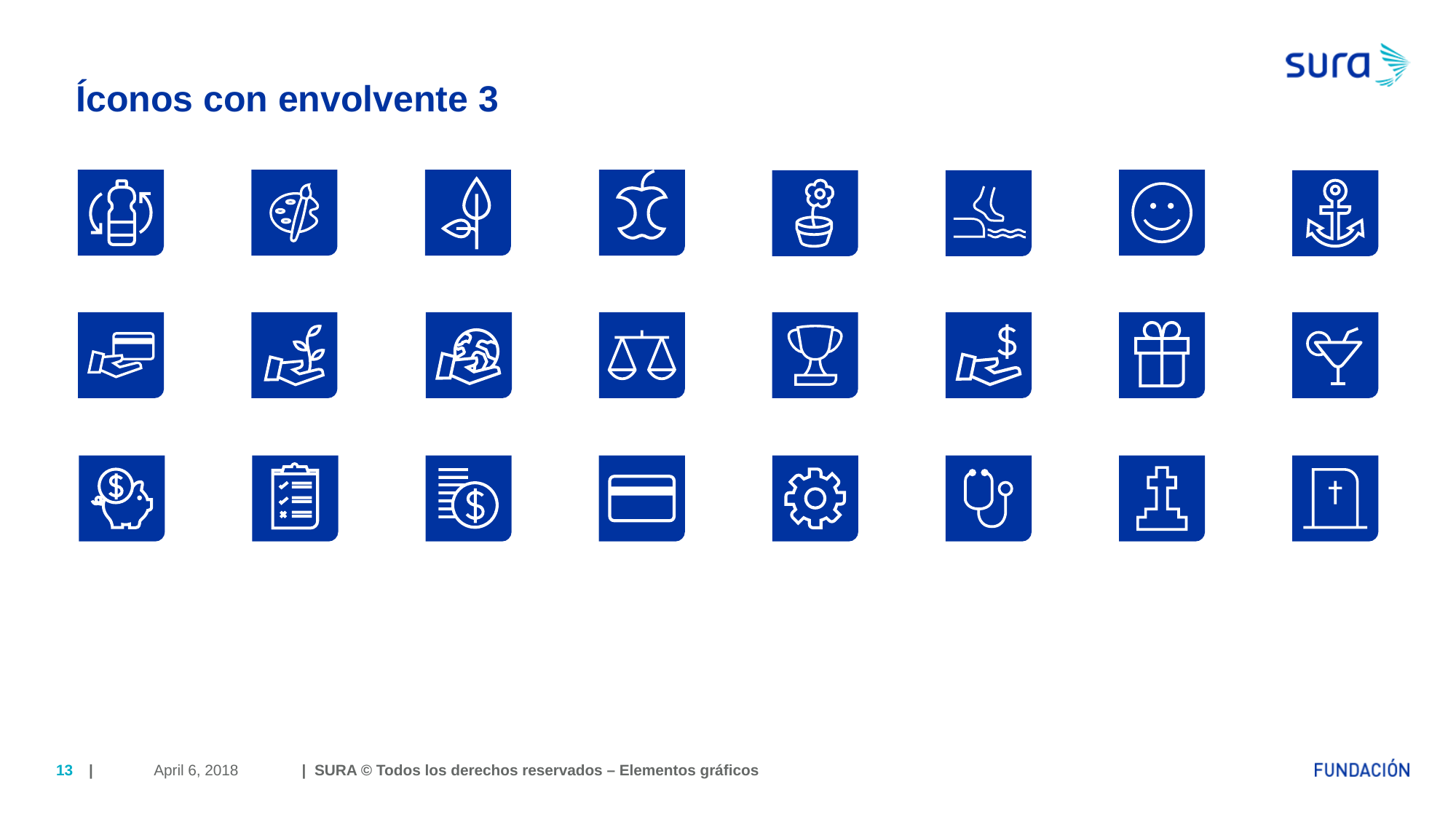

# Íconos con envolvente 3

April 6, 2018
13
|                                                  |  SURA © Todos los derechos reservados – Elementos gráficos